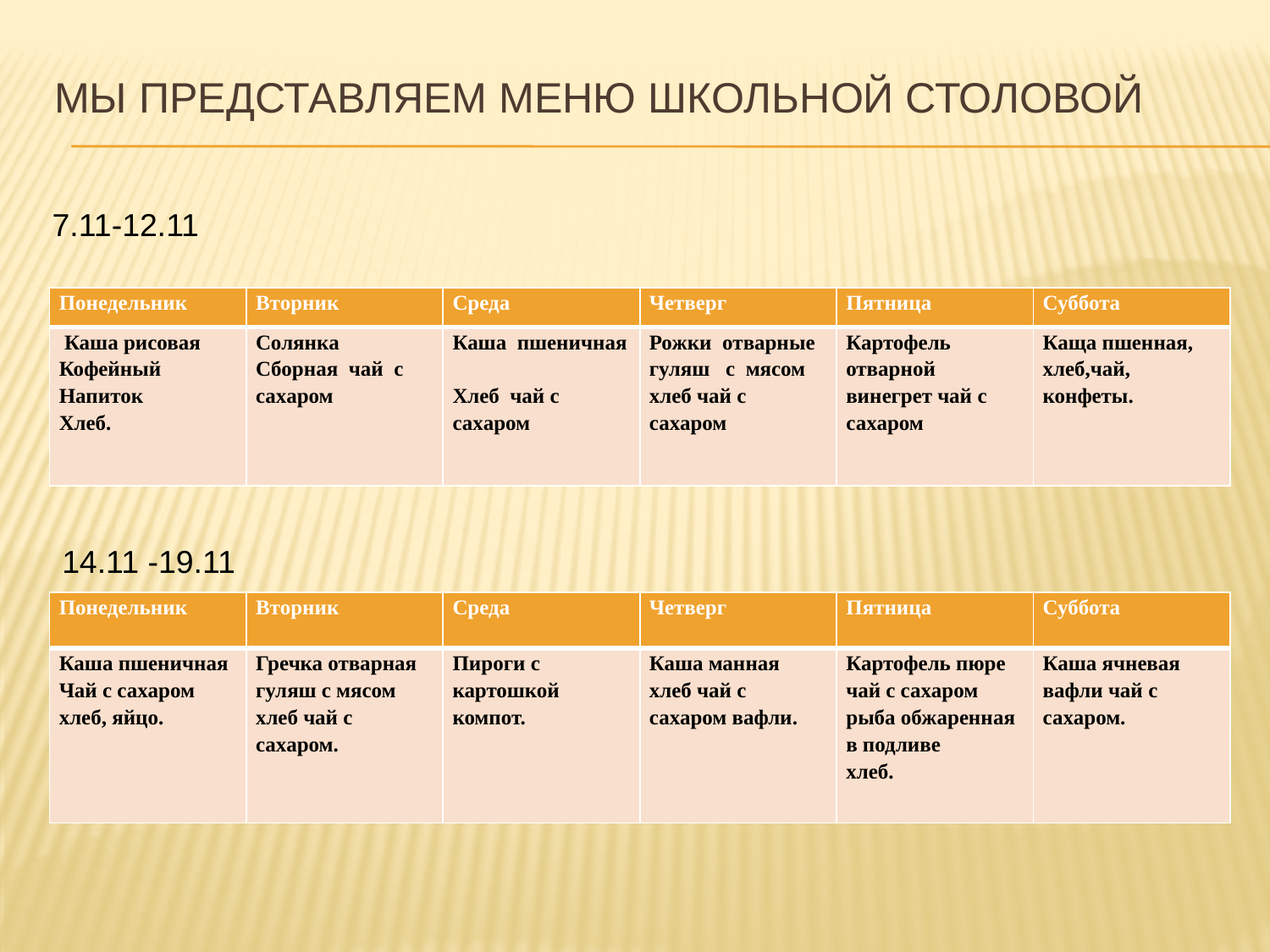

# Мы представляем Меню школьной столовой
7.11-12.11
| Понедельник | Вторник | Среда | Четверг | Пятница | Суббота |
| --- | --- | --- | --- | --- | --- |
| Каша рисовая Кофейный Напиток Хлеб. | Солянка Сборная чай с сахаром | Каша пшеничная Хлеб чай с сахаром | Рожки отварные гуляш с мясом хлеб чай с сахаром | Картофель отварной винегрет чай с сахаром | Каща пшенная, хлеб,чай, конфеты. |
14.11 -19.11
| Понедельник | Вторник | Среда | Четверг | Пятница | Суббота |
| --- | --- | --- | --- | --- | --- |
| Каша пшеничная Чай с сахаром хлеб, яйцо. | Гречка отварная гуляш с мясом хлеб чай с сахаром. | Пироги с картошкой компот. | Каша манная хлеб чай с сахаром вафли. | Картофель пюре чай с сахаром рыба обжаренная в подливе хлеб. | Каша ячневая вафли чай с сахаром. |